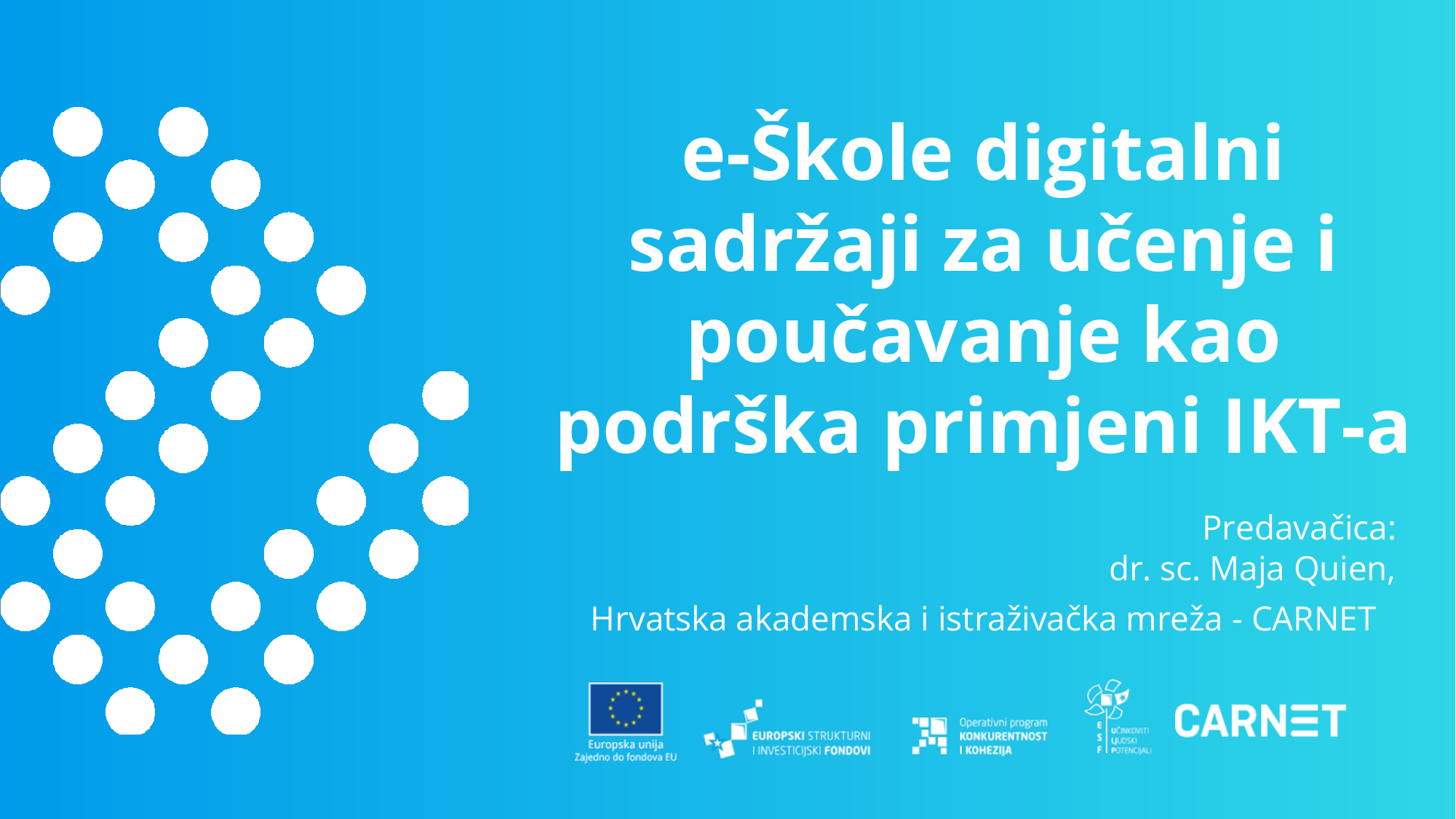

# e-Škole digitalni sadržaji za učenje i poučavanje kao podrška primjeni IKT-a
Predavačica:
dr. sc. Maja Quien,
Hrvatska akademska i istraživačka mreža - CARNET